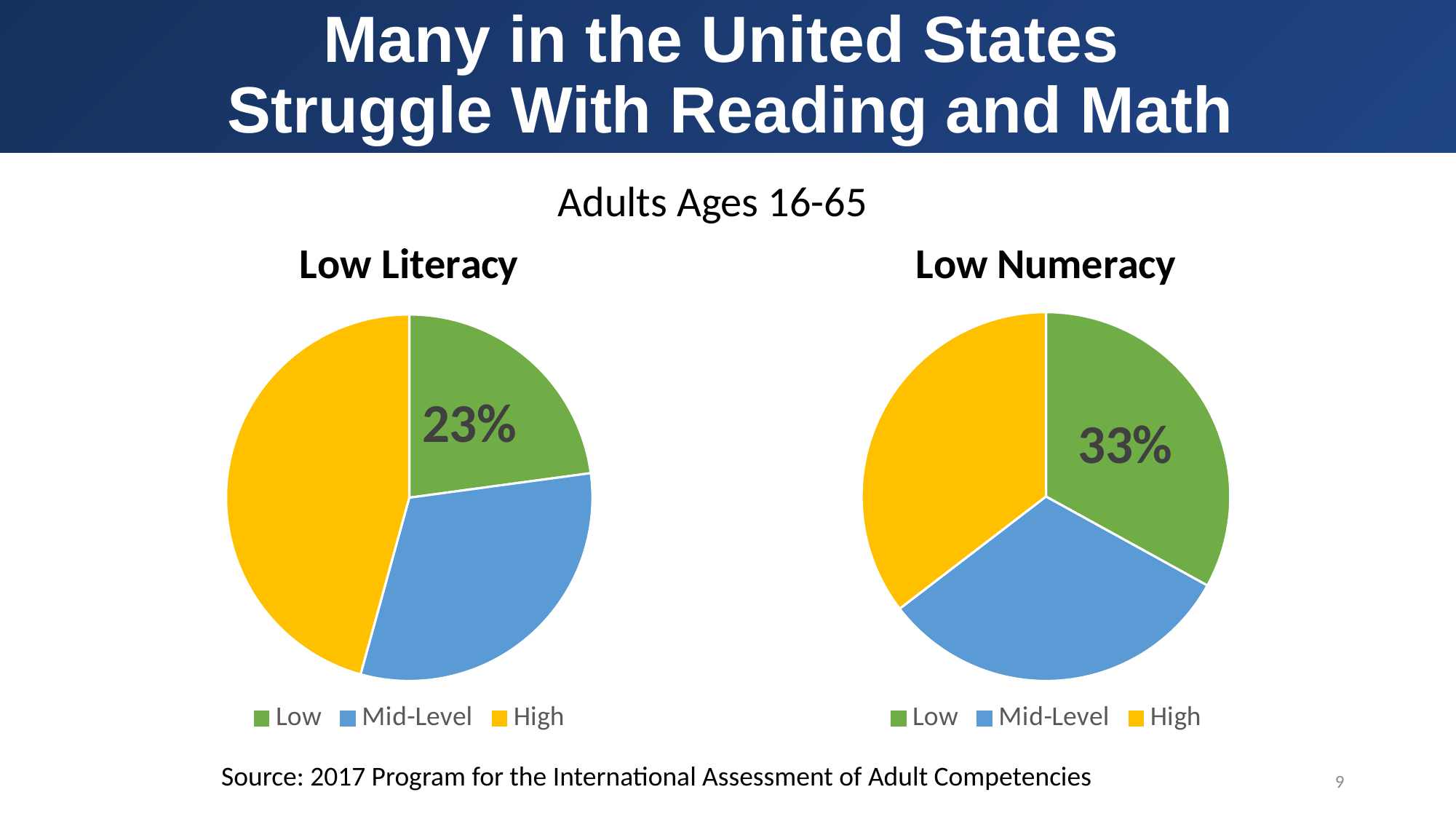

# Many in the United States Struggle With Reading and Math
Adults Ages 16-65

### Chart: Low Literacy

| Category | Literacy |
|---|---|
| Low | 48.0 |
| Mid-Level | 66.0 |
| High | 96.0 |

### Chart: Low Numeracy

| Category | Literacy |
|---|---|
| Low | 69.0 |
| Mid-Level | 66.0 |
| High | 74.0 |
Source: 2017 Program for the International Assessment of Adult Competencies
9